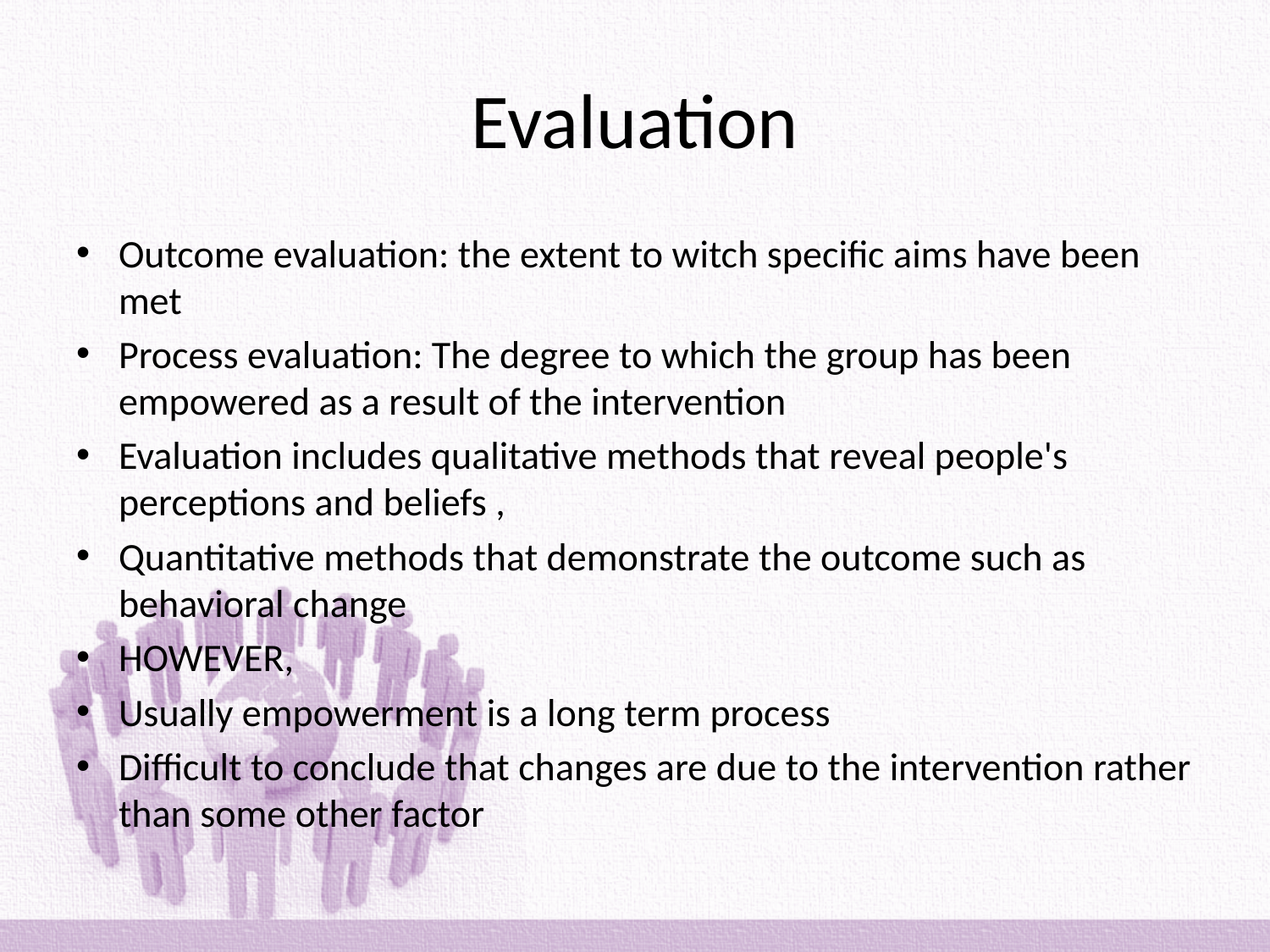

# Evaluation
Outcome evaluation: the extent to witch specific aims have been met
Process evaluation: The degree to which the group has been empowered as a result of the intervention
Evaluation includes qualitative methods that reveal people's perceptions and beliefs ,
Quantitative methods that demonstrate the outcome such as behavioral change
HOWEVER,
Usually empowerment is a long term process
Difficult to conclude that changes are due to the intervention rather than some other factor